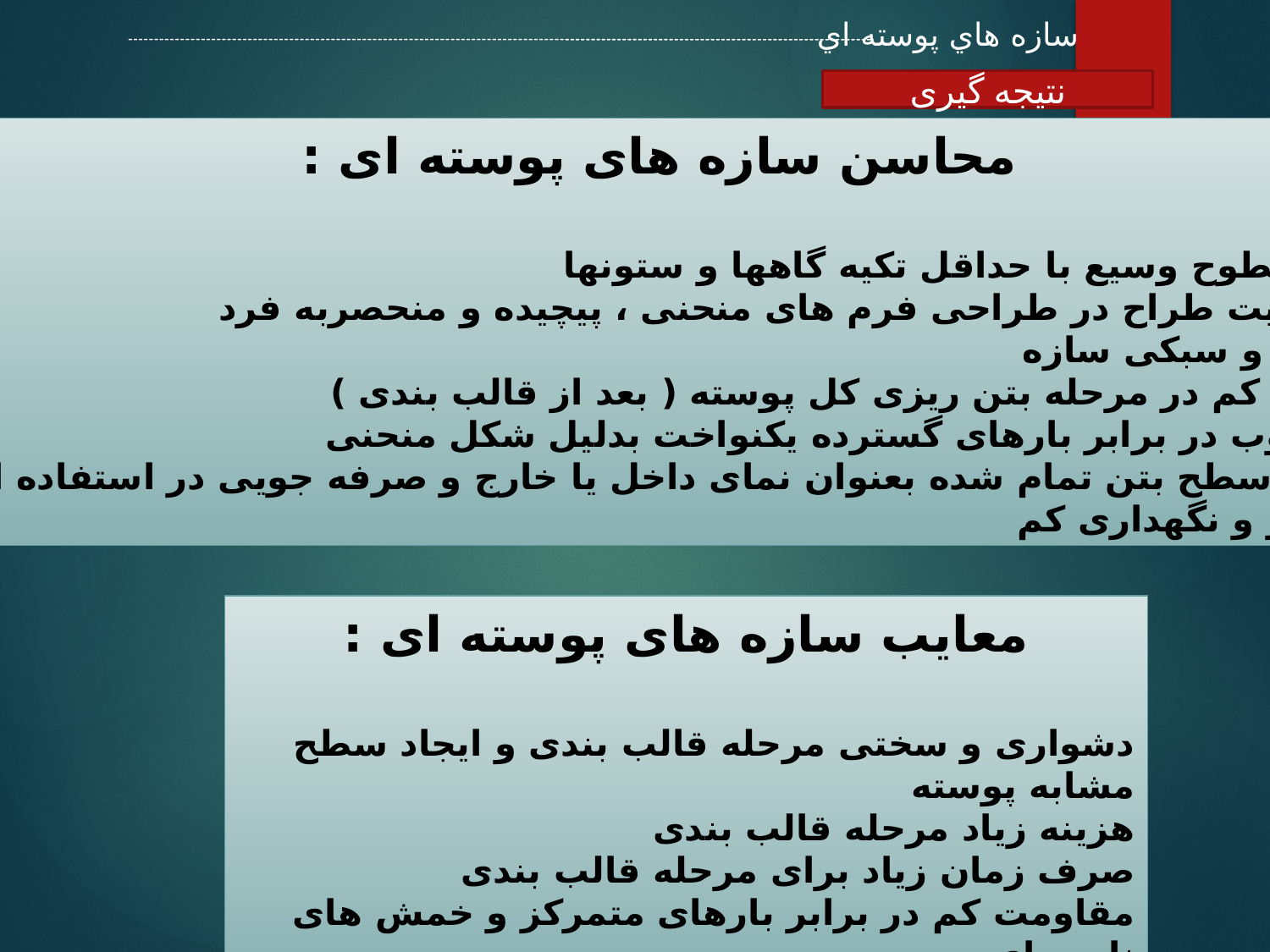

سازه هاي پوسته اي
نتیجه گیری
محاسن سازه های پوسته ای :

پوشاندن سطوح وسیع با حداقل تکیه گاهها و ستونها
عدم محدودیت طراح در طراحی فرم های منحنی ، پیچیده و منحصربه فرد
ضخامت کم و سبکی سازه
صرف زمان کم در مرحله بتن ریزی کل پوسته ( بعد از قالب بندی )
مقاومت خوب در برابر بارهای گسترده یکنواخت بدلیل شکل منحنی
استفاده از سطح بتن تمام شده بعنوان نمای داخل یا خارج و صرفه جویی در استفاده از مصالح
هزینه تعمیر و نگهداری کم
معایب سازه های پوسته ای :

دشواری و سختی مرحله قالب بندی و ایجاد سطح مشابه پوسته
هزینه زیاد مرحله قالب بندی
صرف زمان زیاد برای مرحله قالب بندی
مقاومت کم در برابر بارهای متمرکز و خمش های ناحیه ای